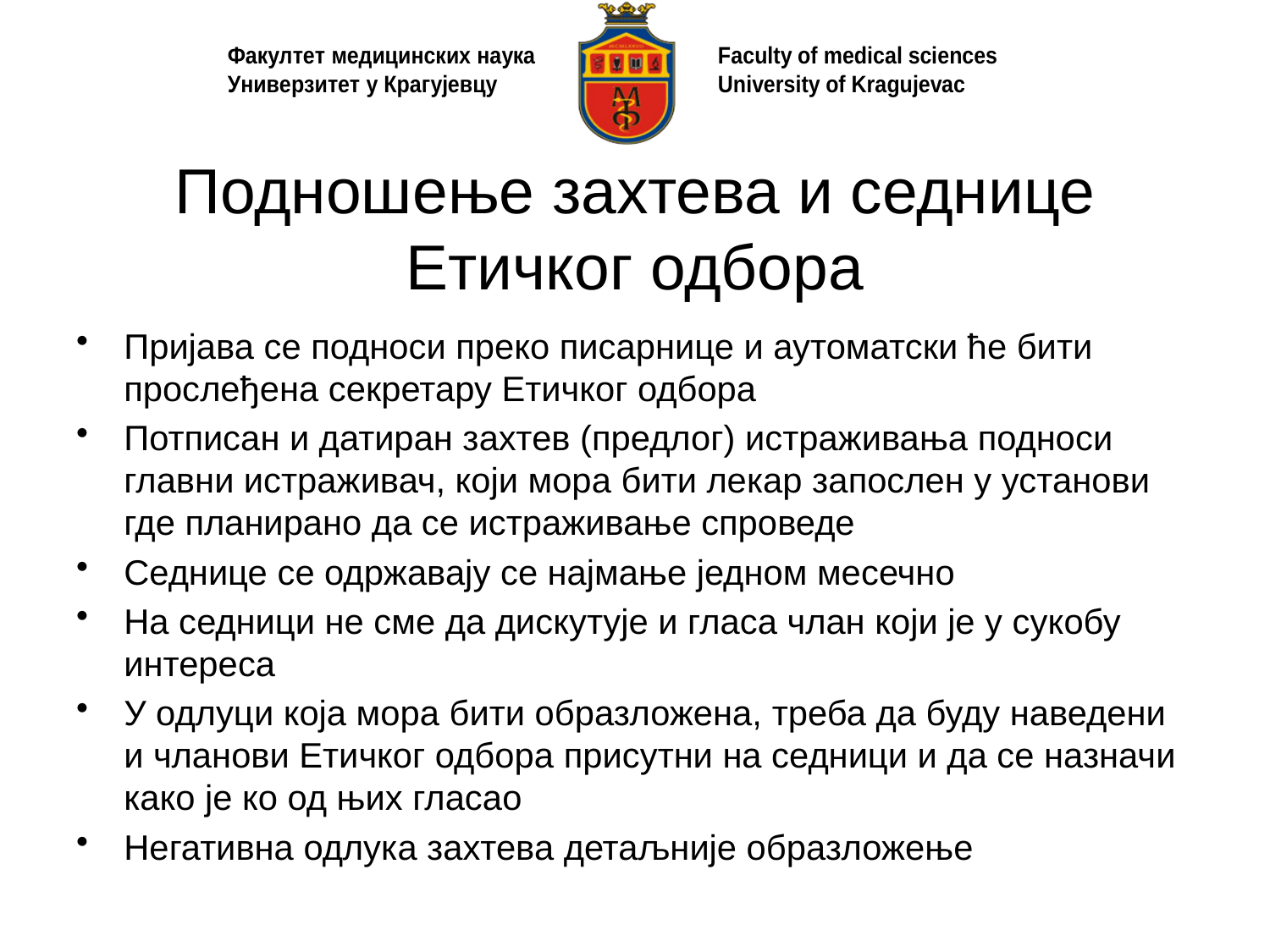

# Подношење захтева и седнице Етичког одбора
Пријава се подноси преко писарнице и аутоматски ће бити прослеђена секретару Етичког одбора
Потписан и датиран захтев (предлог) истраживања подноси главни истраживач, који мора бити лекар запослен у установи где планирано да се истраживање спроведе
Седнице се одржавају се најмање једном месечно
На седници не сме да дискутује и гласа члан који је у сукобу интереса
У одлуци која мора бити образложена, треба да буду наведени и чланови Етичког одбора присутни на седници и да се назначи како је ко од њих гласао
Негативна одлука захтева детаљније образложење